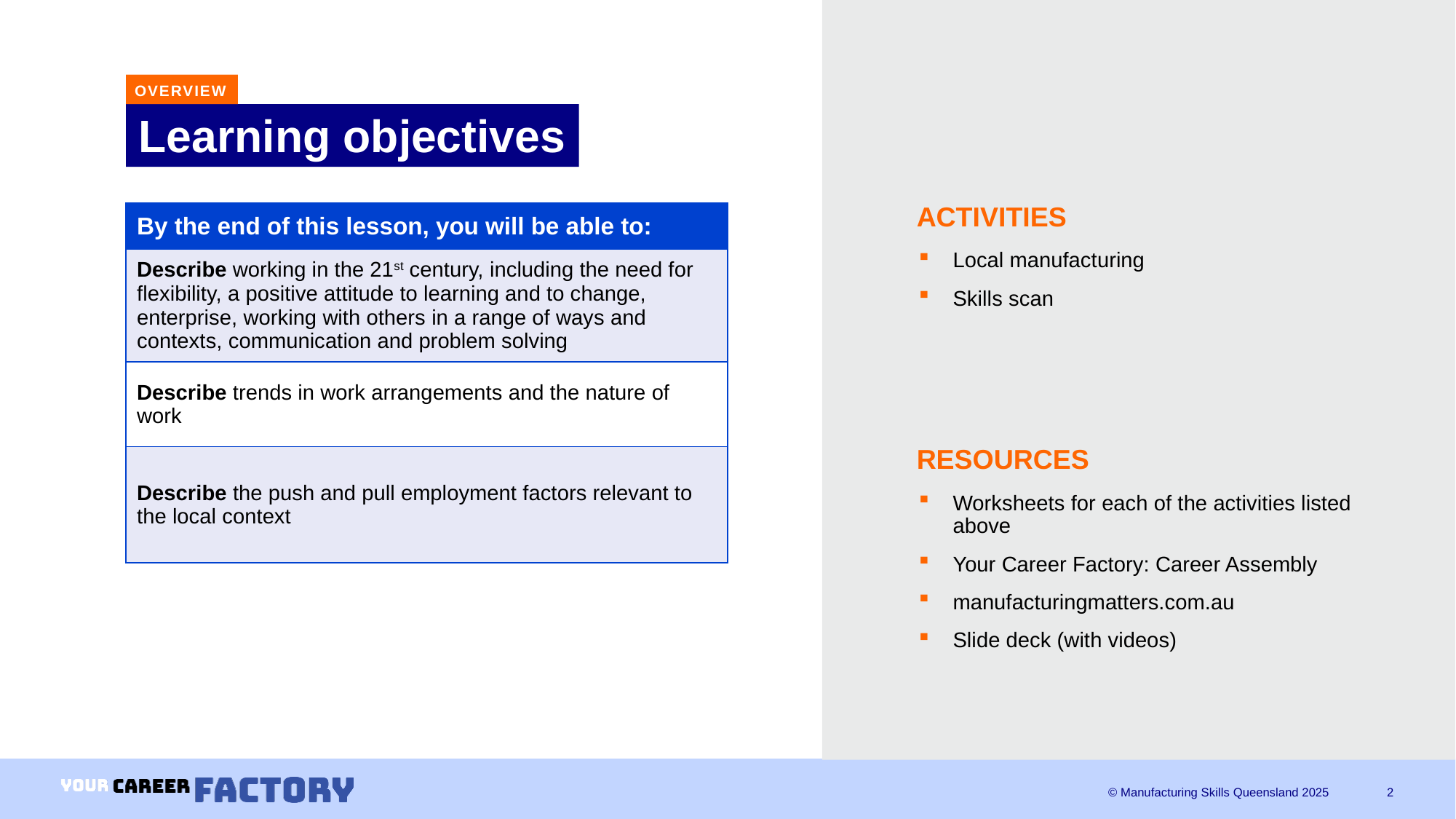

OVERVIEW
# Learning objectives
| By the end of this lesson, you will be able to: |
| --- |
| Describe working in the 21st century, including the need for flexibility, a positive attitude to learning and to change, enterprise, working with others in a range of ways and contexts, communication and problem solving |
| Describe trends in work arrangements and the nature of work |
| Describe the push and pull employment factors relevant to the local context |
ACTIVITIES
Local manufacturing
Skills scan
RESOURCES
Worksheets for each of the activities listed above​
Your Career Factory: Career Assembly​
manufacturingmatters.com.au
Slide deck (with videos)